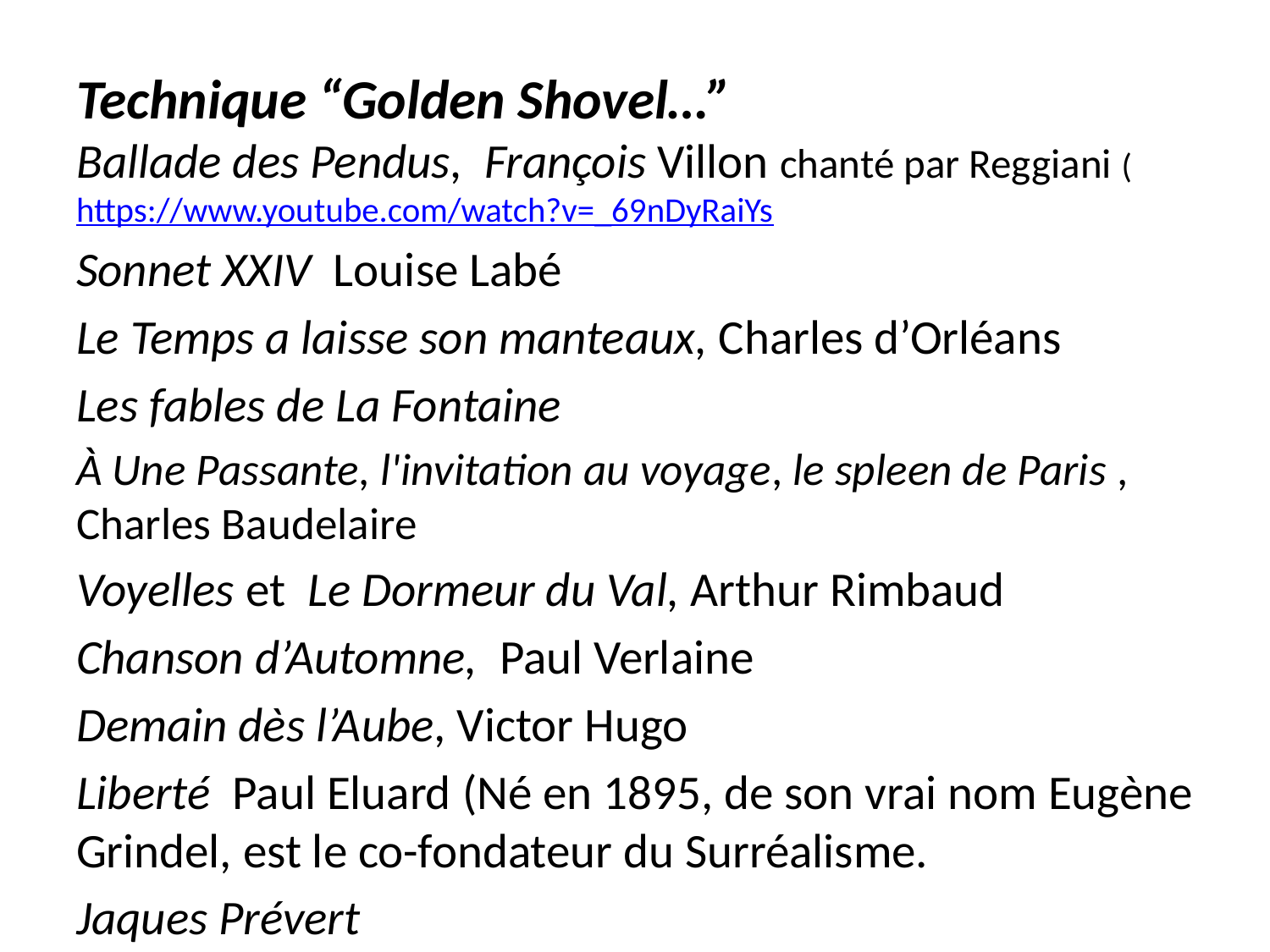

#
Technique “Golden Shovel…”
Ballade des Pendus,  François Villon chanté par Reggiani (https://www.youtube.com/watch?v=_69nDyRaiYs
Sonnet XXIV  Louise Labé
Le Temps a laisse son manteaux, Charles d’Orléans
Les fables de La Fontaine
À Une Passante, l'invitation au voyage, le spleen de Paris , Charles Baudelaire
Voyelles et  Le Dormeur du Val, Arthur Rimbaud
Chanson d’Automne,  Paul Verlaine
Demain dès l’Aube, Victor Hugo
Liberté  Paul Eluard (Né en 1895, de son vrai nom Eugène Grindel, est le co-fondateur du Surréalisme.
Jaques Prévert